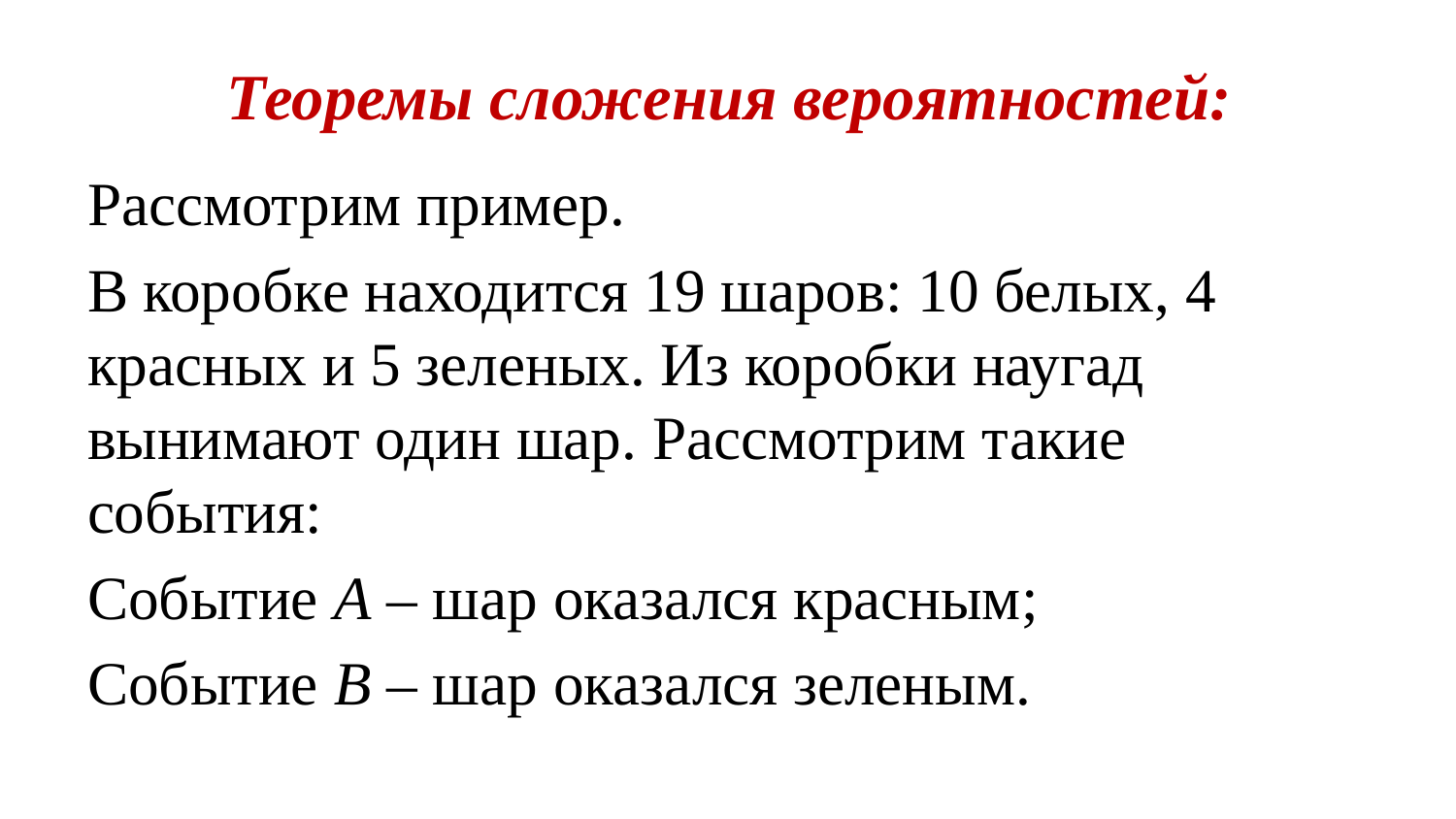

# Теоремы сложения вероятностей:
Рассмотрим пример.
В коробке находится 19 шаров: 10 белых, 4 красных и 5 зеленых. Из коробки наугад вынимают один шар. Рассмотрим такие события:
Событие А – шар оказался красным;
Событие В – шар оказался зеленым.